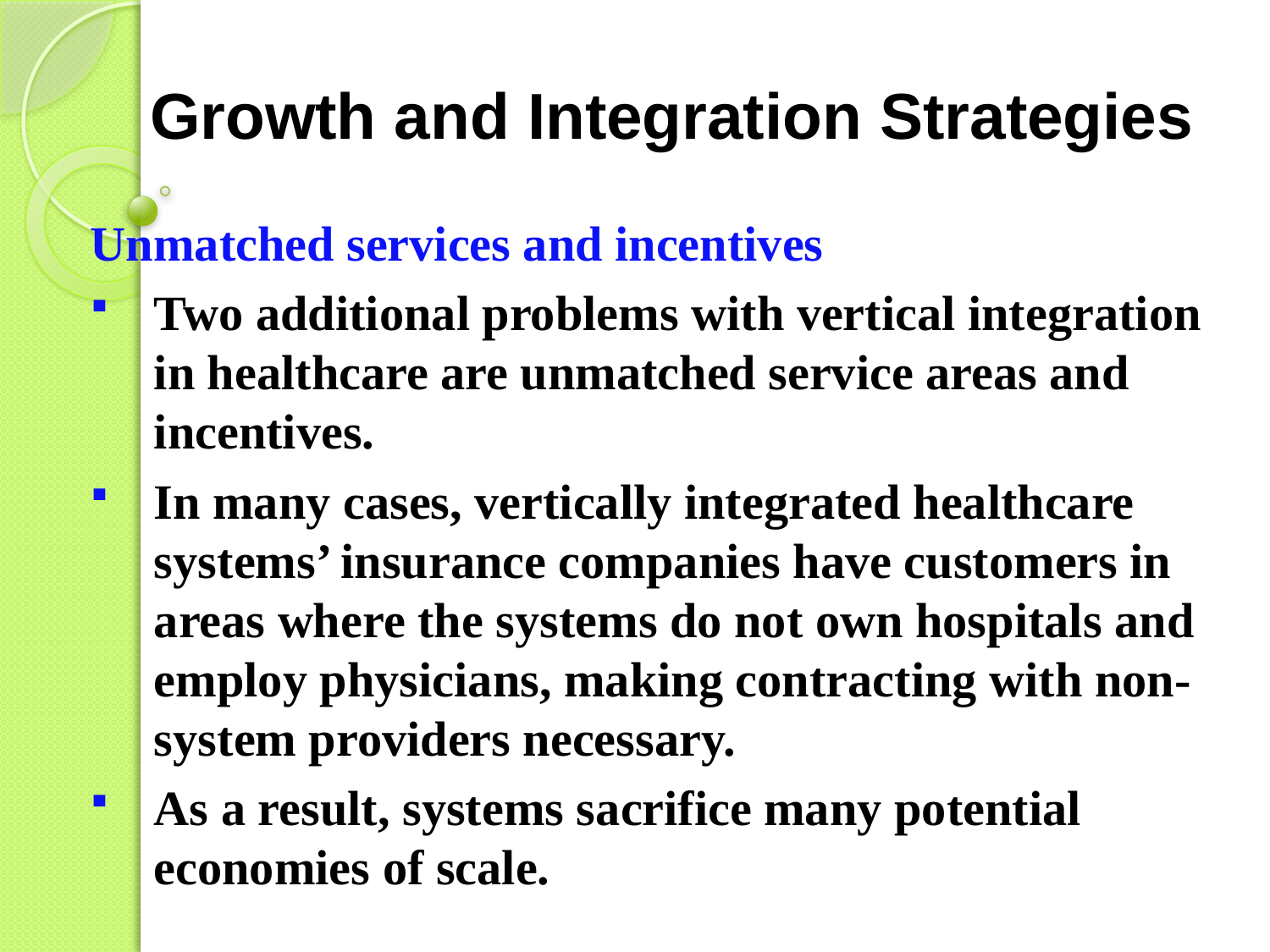

# Growth and Integration Strategies
Unmatched services and incentives
Two additional problems with vertical integration in healthcare are unmatched service areas and incentives.
In many cases, vertically integrated healthcare systems’ insurance companies have customers in areas where the systems do not own hospitals and employ physicians, making contracting with non-system providers necessary.
As a result, systems sacrifice many potential economies of scale.